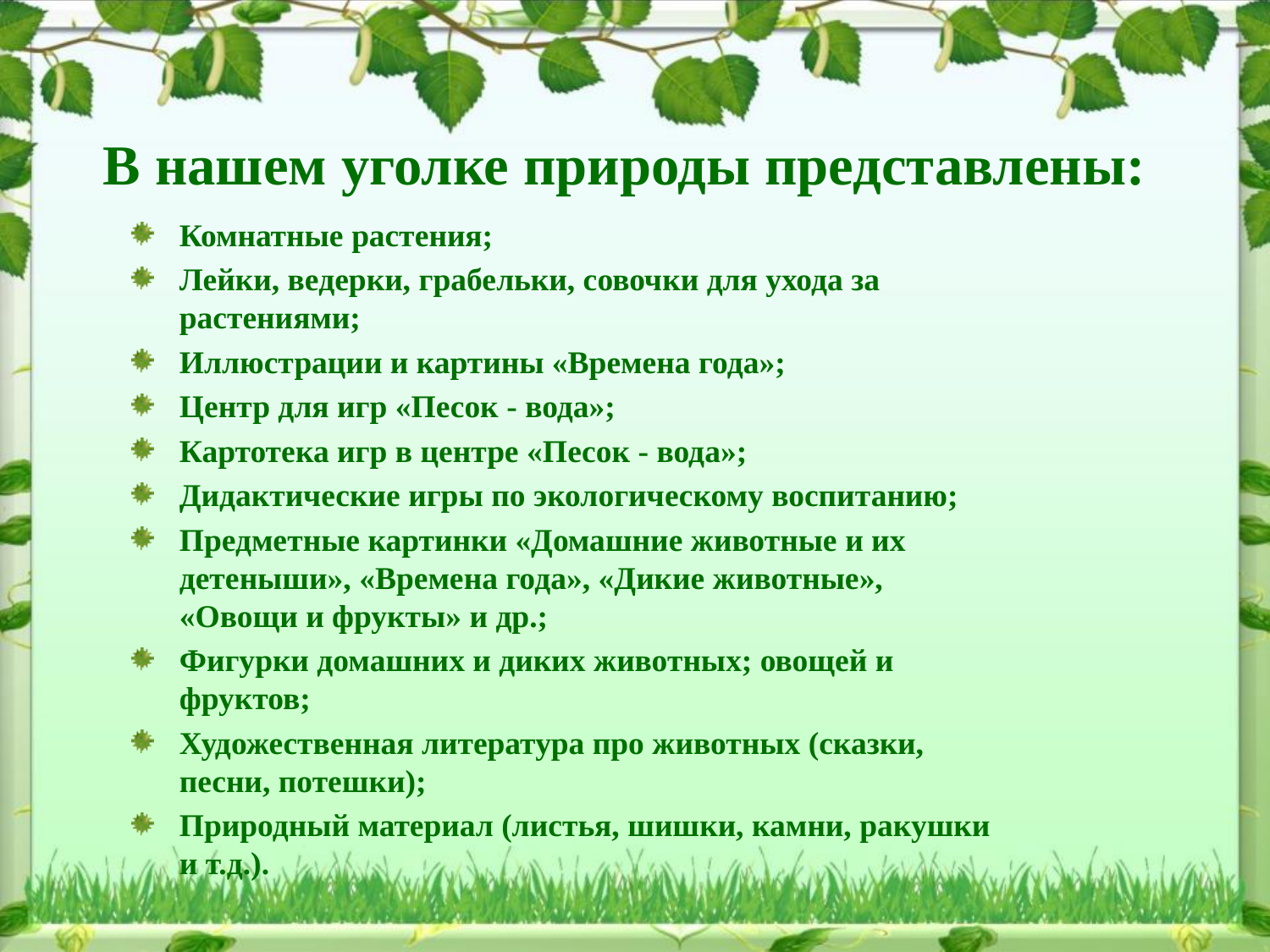

# В нашем уголке природы представлены:
Комнатные растения;
Лейки, ведерки, грабельки, совочки для ухода за растениями;
Иллюстрации и картины «Времена года»;
Центр для игр «Песок - вода»;
Картотека игр в центре «Песок - вода»;
Дидактические игры по экологическому воспитанию;
Предметные картинки «Домашние животные и их детеныши», «Времена года», «Дикие животные», «Овощи и фрукты» и др.;
Фигурки домашних и диких животных; овощей и фруктов;
Художественная литература про животных (сказки, песни, потешки);
Природный материал (листья, шишки, камни, ракушки и т.д.).